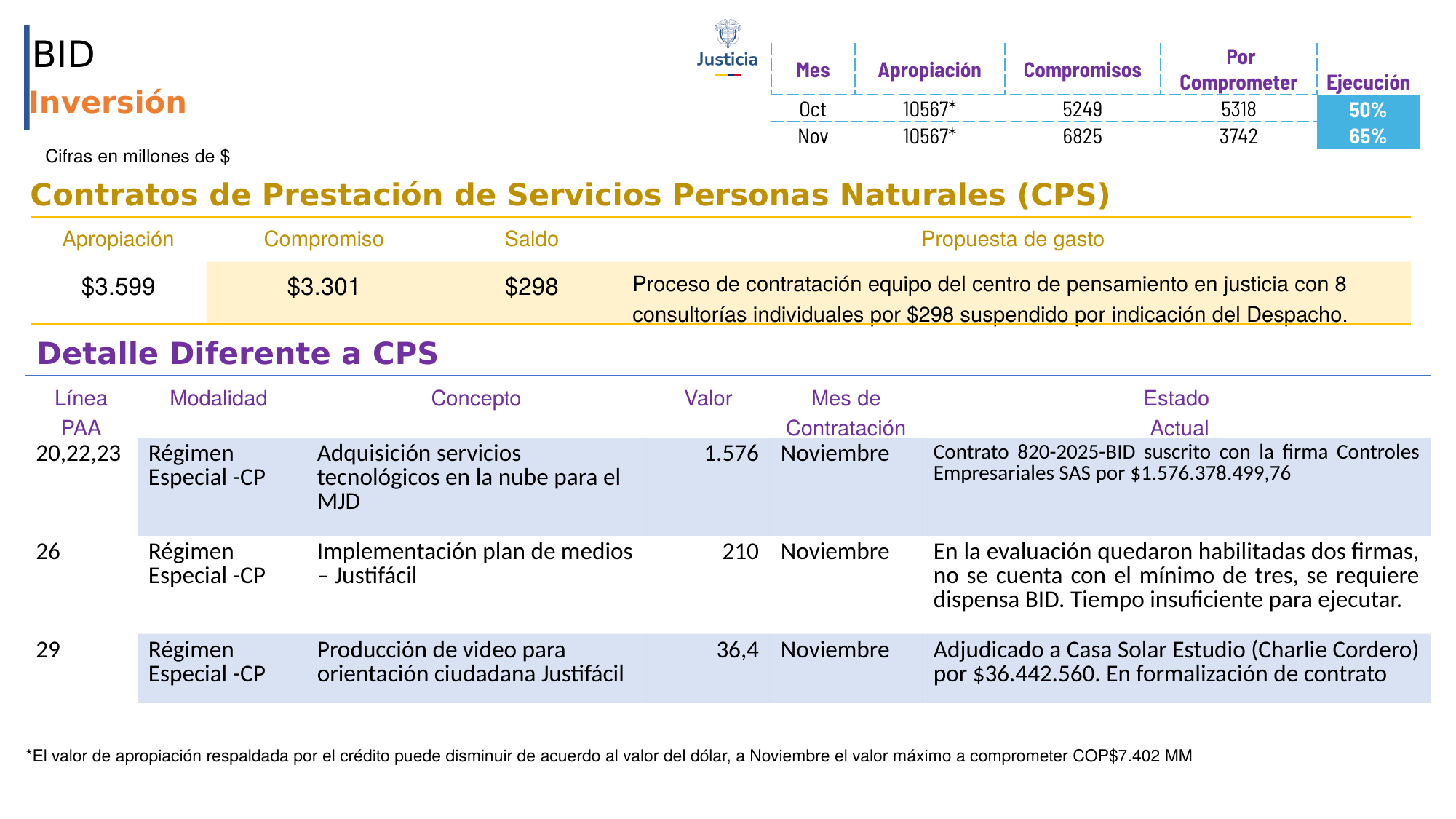

BID
| Mes | Apropiación | Compromisos | Por Comprometer | Ejecución |
| --- | --- | --- | --- | --- |
| Oct | 10567\* | 5249 | 5318 | 50% |
| Nov | 10567\* | 6825 | 3742 | 65% |
Inversión
Cifras en millones de $
Contratos de Prestación de Servicios Personas Naturales (CPS)

| Apropiación | Compromiso | Saldo | Propuesta de gasto |
| --- | --- | --- | --- |
| $3.599 | $3.301 | $298 | Proceso de contratación equipo del centro de pensamiento en justicia con 8 consultorías individuales por $298 suspendido por indicación del Despacho. |
Detalle Diferente a CPS
| Línea PAA | Modalidad | Concepto | Valor | Mes de Contratación | Estado Actual |
| --- | --- | --- | --- | --- | --- |
| 20,22,23 | Régimen Especial -CP | Adquisición servicios tecnológicos en la nube para el MJD | 1.576 | Noviembre | Contrato 820-2025-BID suscrito con la firma Controles Empresariales SAS por $1.576.378.499,76 |
| 26 | Régimen Especial -CP | Implementación plan de medios – Justifácil | 210 | Noviembre | En la evaluación quedaron habilitadas dos firmas, no se cuenta con el mínimo de tres, se requiere dispensa BID. Tiempo insuficiente para ejecutar. |
| 29 | Régimen Especial -CP | Producción de video para orientación ciudadana Justifácil | 36,4 | Noviembre | Adjudicado a Casa Solar Estudio (Charlie Cordero) por $36.442.560. En formalización de contrato |
*El valor de apropiación respaldada por el crédito puede disminuir de acuerdo al valor del dólar, a Noviembre el valor máximo a comprometer COP$7.402 MM